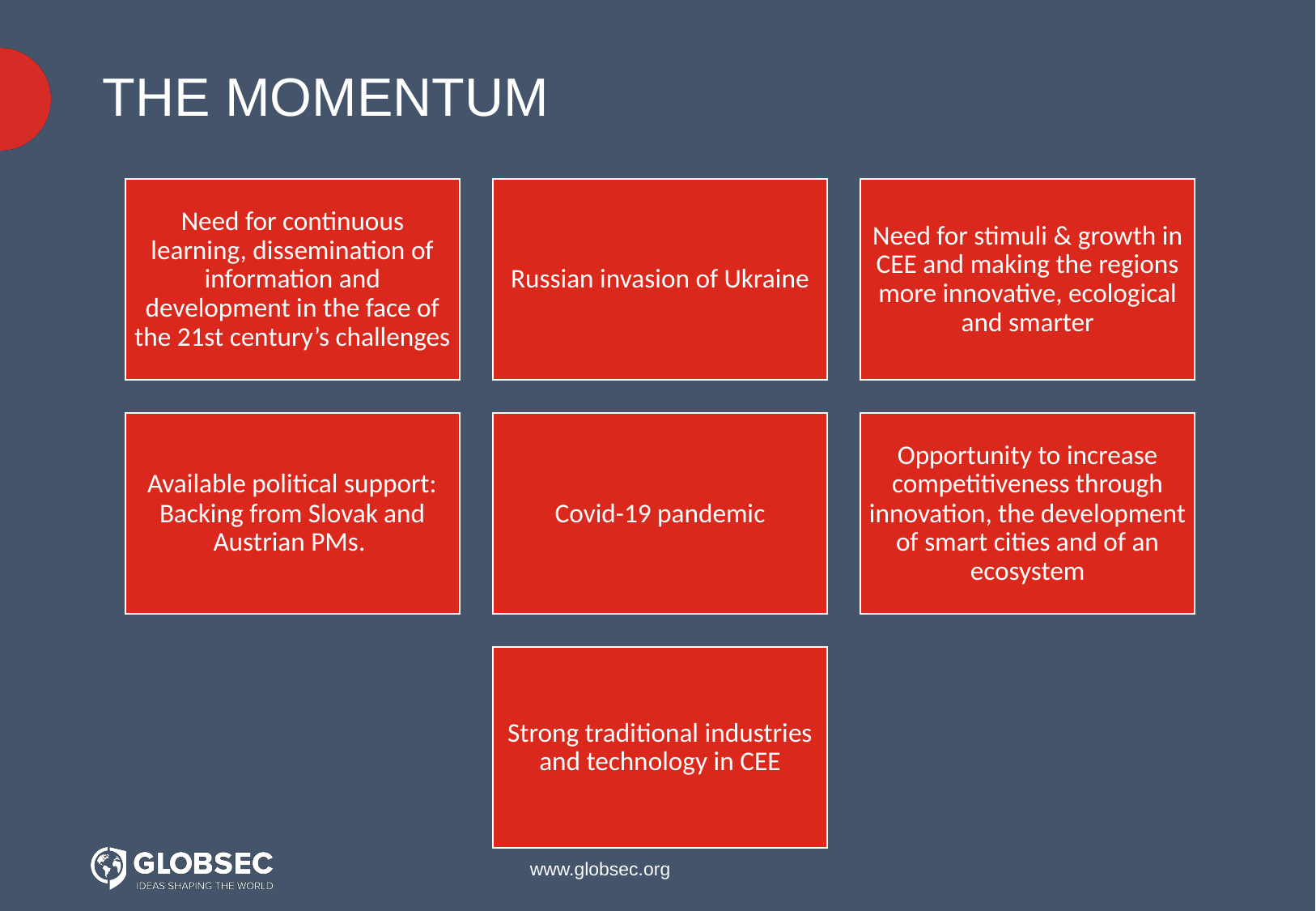

# THE MOMENTUM
Need for continuous learning, dissemination of information and development in the face of the 21st century’s challenges
Russian invasion of Ukraine
Need for stimuli & growth in CEE and making the regions more innovative, ecological and smarter
Available political support: Backing from Slovak and Austrian PMs.
Covid-19 pandemic
Opportunity to increase competitiveness through innovation, the development of smart cities and of an ecosystem
Strong traditional industries and technology in CEE
www.globsec.org